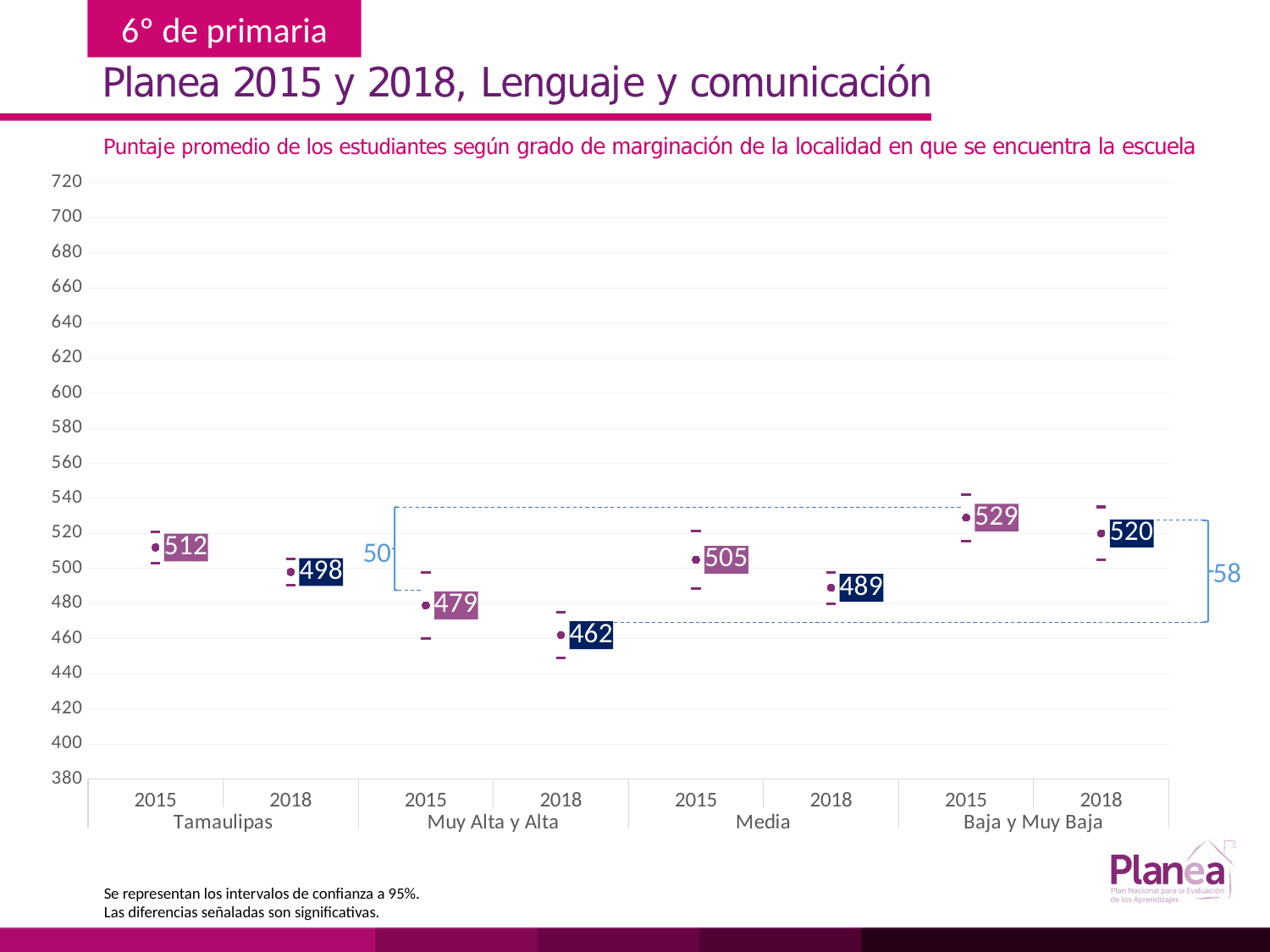

Planea 2015 y 2018, Lenguaje y comunicación

Puntaje promedio de los estudiantes según grado de marginación de la localidad en que se encuentra la escuela

### Chart

| Category |  |  |  |
|---|---|---|---|
| 2015 | 503.045 | 520.955 | 512.0 |
| 2018 | 490.438 | 505.562 | 498.0 |
| 2015 | 460.095 | 497.905 | 479.0 |
| 2018 | 449.065 | 474.935 | 462.0 |
| 2015 | 488.483 | 521.517 | 505.0 |
| 2018 | 480.045 | 497.955 | 489.0 |
| 2015 | 515.667 | 542.333 | 529.0 |
| 2018 | 504.876 | 535.124 | 520.0 |
50

58
Se representan los intervalos de confianza a 95%.
Las diferencias señaladas son significativas.